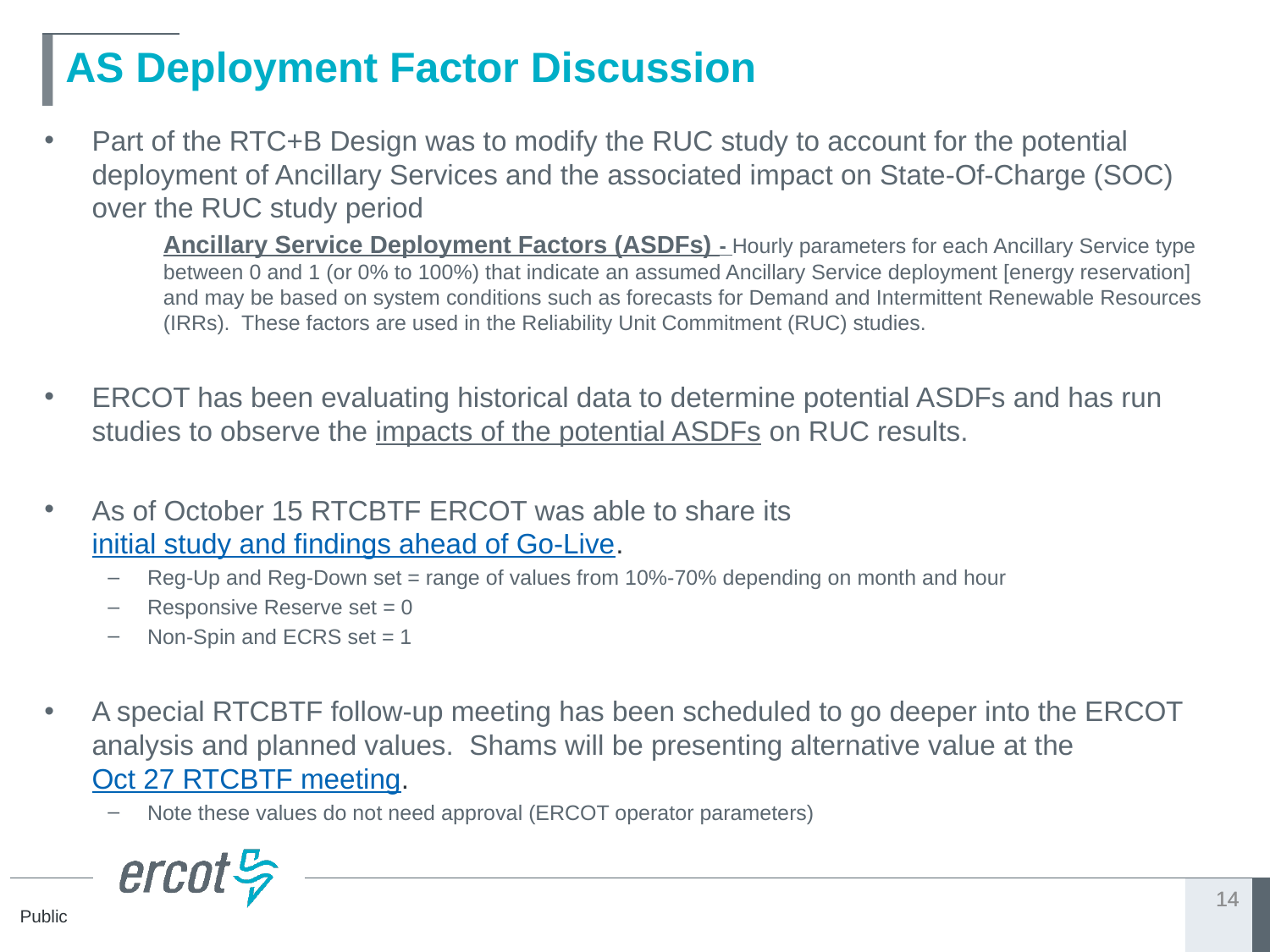

# AS Deployment Factor Discussion
Part of the RTC+B Design was to modify the RUC study to account for the potential deployment of Ancillary Services and the associated impact on State-Of-Charge (SOC) over the RUC study period
Ancillary Service Deployment Factors (ASDFs) - Hourly parameters for each Ancillary Service type between 0 and 1 (or 0% to 100%) that indicate an assumed Ancillary Service deployment [energy reservation] and may be based on system conditions such as forecasts for Demand and Intermittent Renewable Resources (IRRs).  These factors are used in the Reliability Unit Commitment (RUC) studies.

ERCOT has been evaluating historical data to determine potential ASDFs and has run studies to observe the impacts of the potential ASDFs on RUC results.

As of October 15 RTCBTF ERCOT was able to share its initial study and findings ahead of Go-Live.
Reg-Up and Reg-Down set = range of values from 10%-70% depending on month and hour
Responsive Reserve set = 0
Non-Spin and ECRS set = 1

A special RTCBTF follow-up meeting has been scheduled to go deeper into the ERCOT analysis and planned values.  Shams will be presenting alternative value at the Oct 27 RTCBTF meeting.
Note these values do not need approval (ERCOT operator parameters)
14